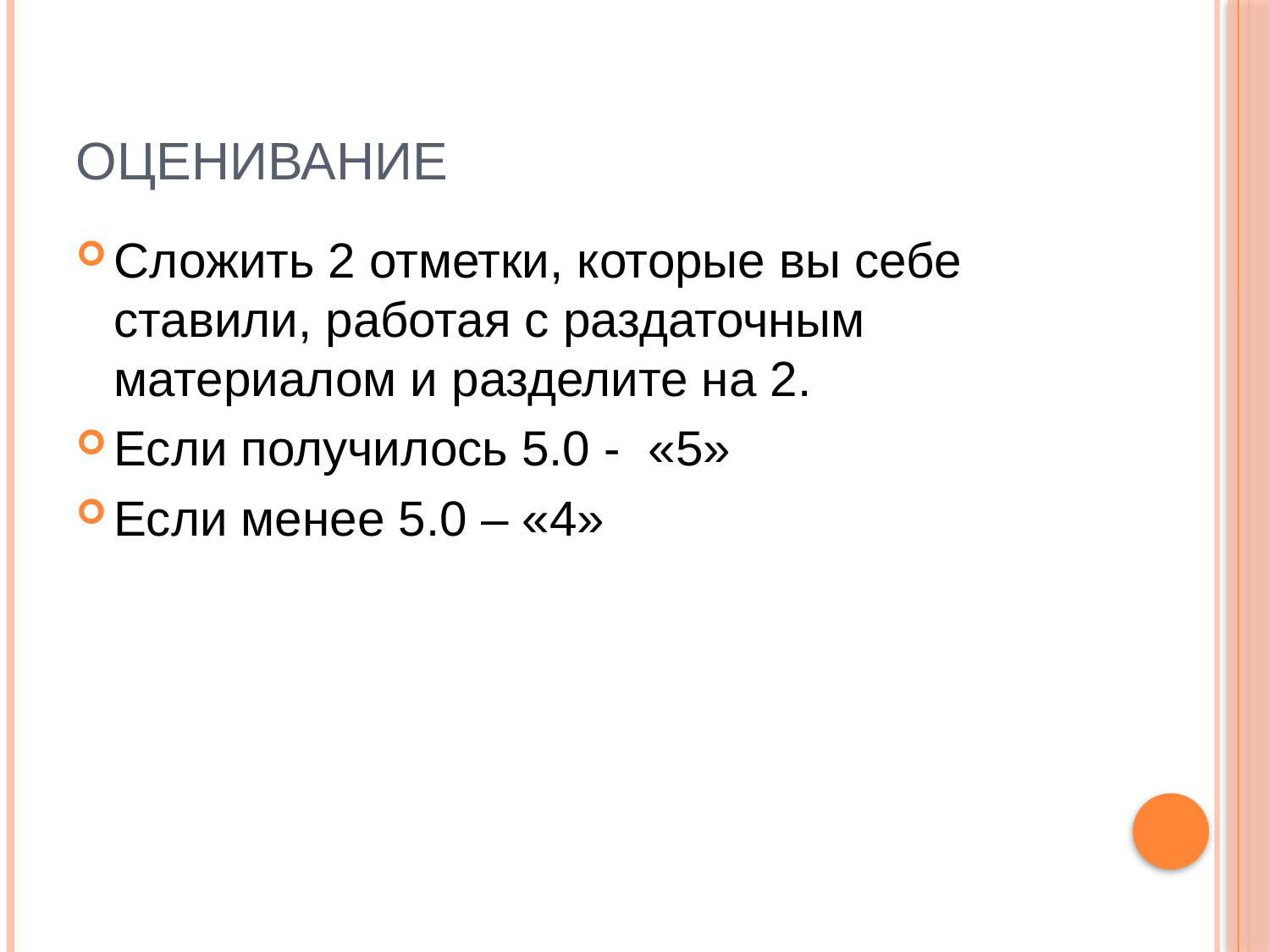

# Оценивание
Сложить 2 отметки, которые вы себе ставили, работая с раздаточным материалом и разделите на 2.
Если получилось 5.0 -  «5»
Если менее 5.0 – «4»